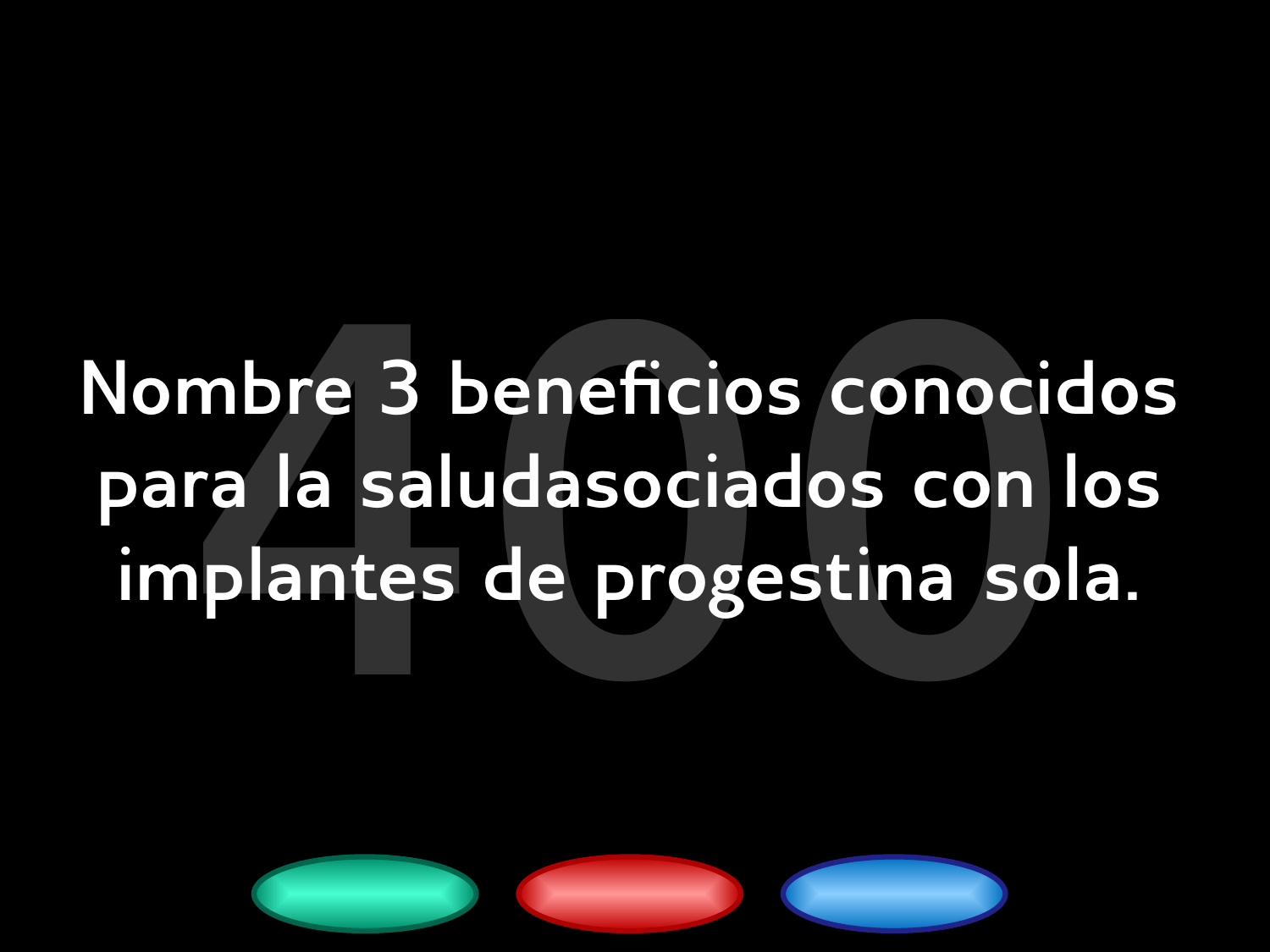

400
Nombre 3 beneficios conocidos para la saludasociados con los implantes de progestina sola.

21